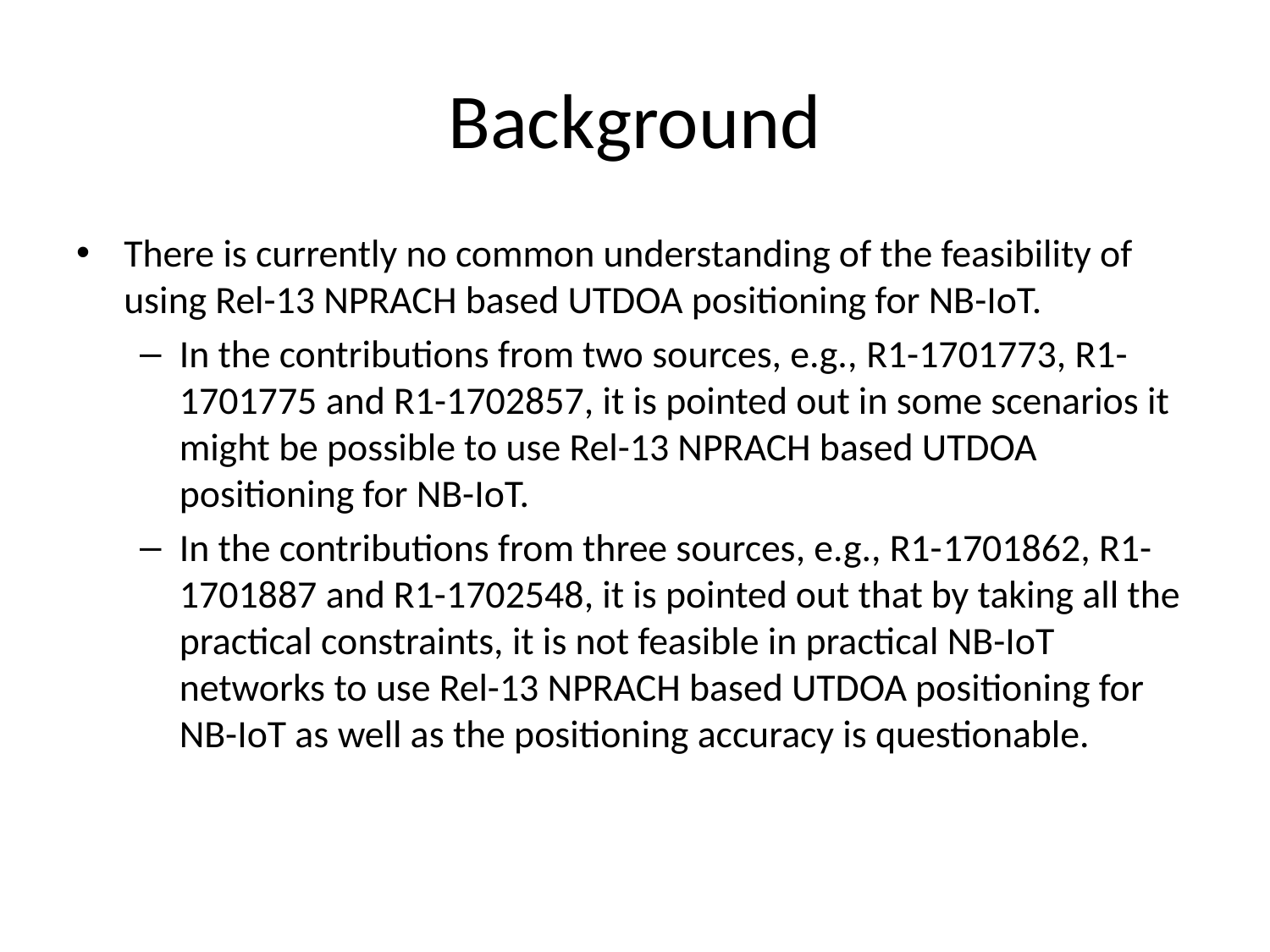

# Background
There is currently no common understanding of the feasibility of using Rel-13 NPRACH based UTDOA positioning for NB-IoT.
In the contributions from two sources, e.g., R1-1701773, R1-1701775 and R1-1702857, it is pointed out in some scenarios it might be possible to use Rel-13 NPRACH based UTDOA positioning for NB-IoT.
In the contributions from three sources, e.g., R1-1701862, R1-1701887 and R1-1702548, it is pointed out that by taking all the practical constraints, it is not feasible in practical NB-IoT networks to use Rel-13 NPRACH based UTDOA positioning for NB-IoT as well as the positioning accuracy is questionable.